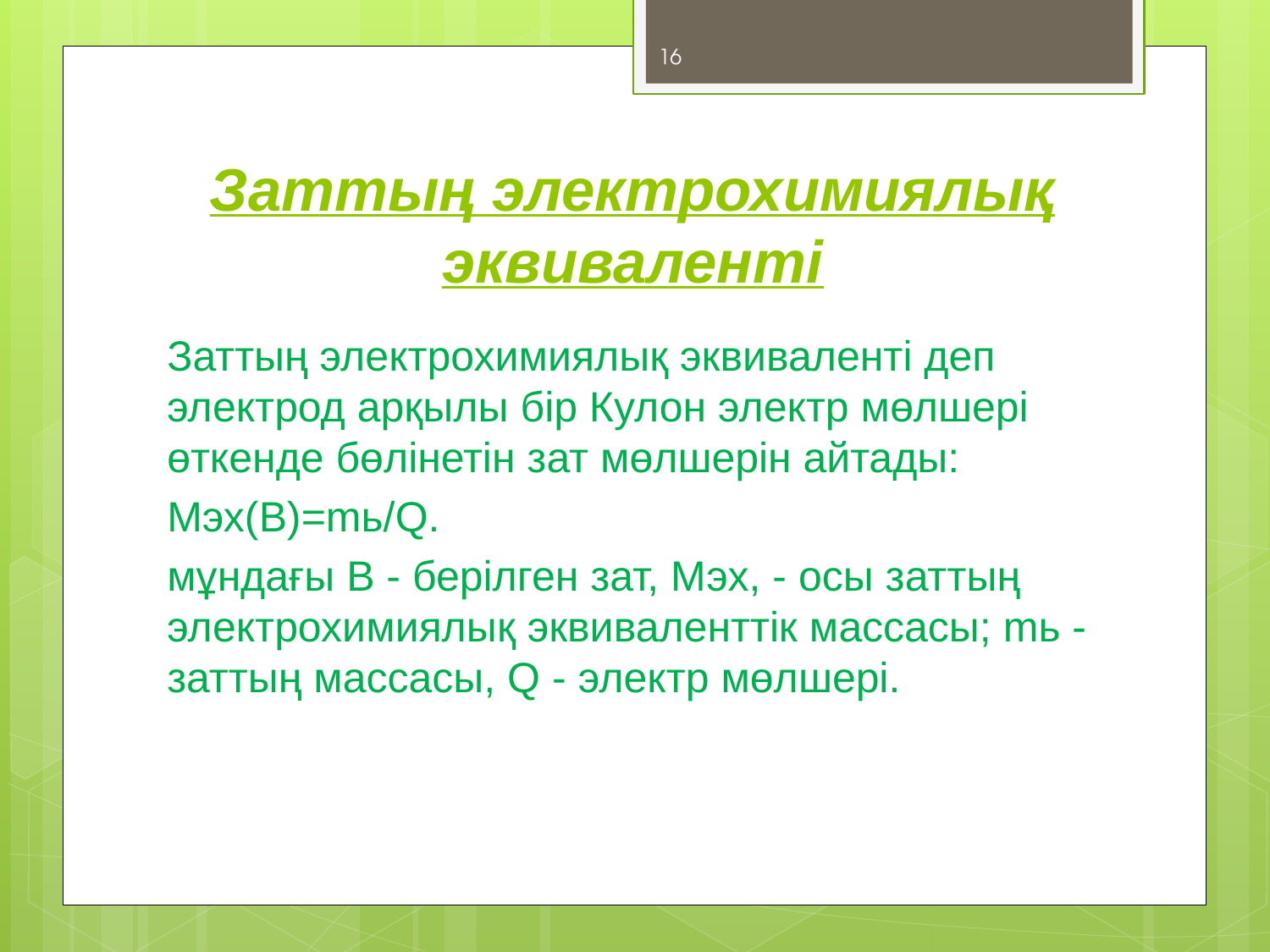

16
# Заттың электрохимиялық эквиваленті
Заттың электрохимиялық эквиваленті деп электрод арқылы бір Кулон электр мөлшері өткенде бөлінетін зат мөлшерін айтады:
Mэх(B)=mь/Q.
мұндағы В - берілген зат, Мэх, - осы заттың электрохимиялық эквиваленттік массасы; mь - заттың массасы, Q - электр мөлшері.